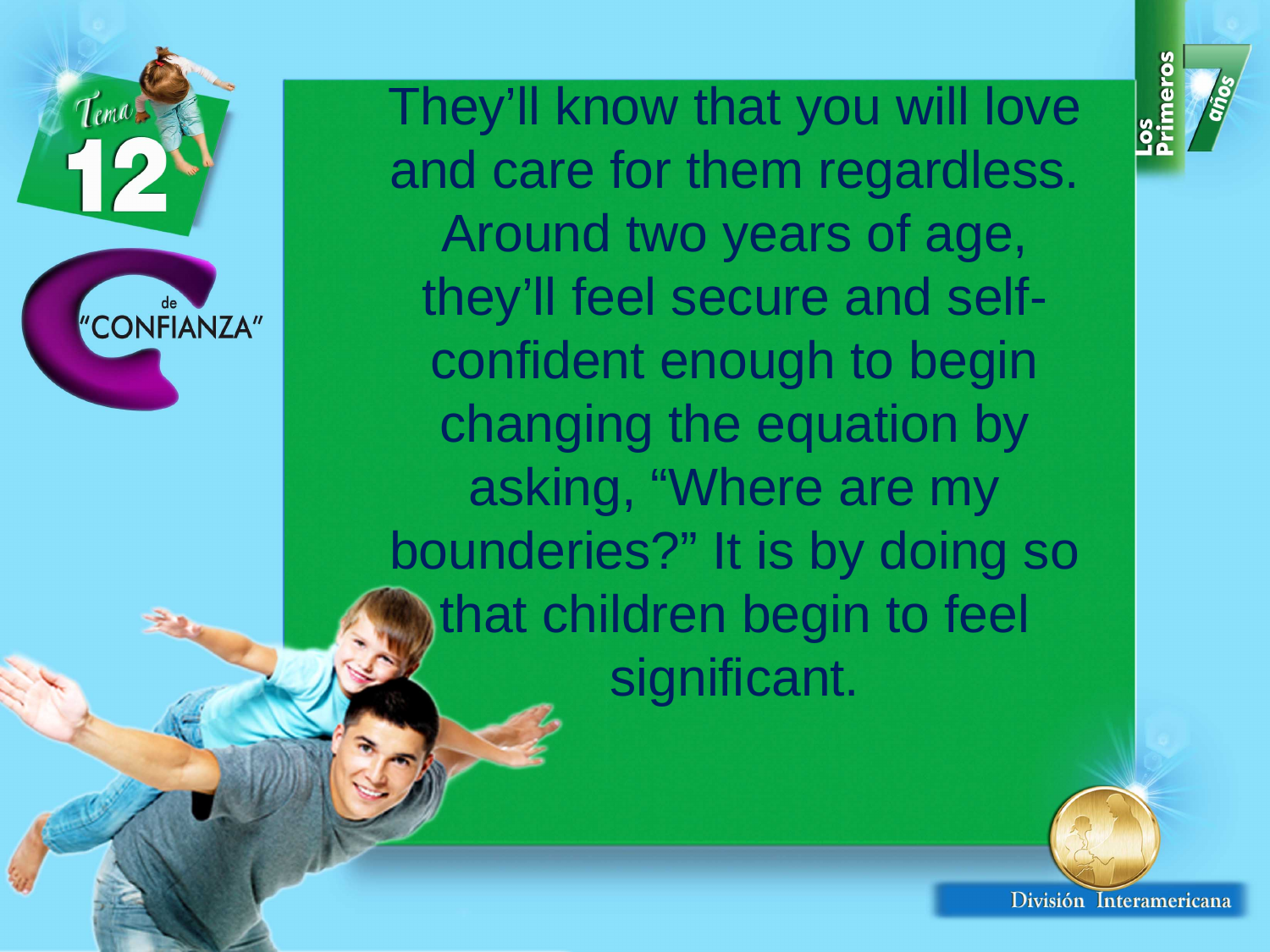

They’ll know that you will love and care for them regardless. Around two years of age, they’ll feel secure and self-confident enough to begin changing the equation by asking, “Where are my bounderies?” It is by doing so that children begin to feel significant.